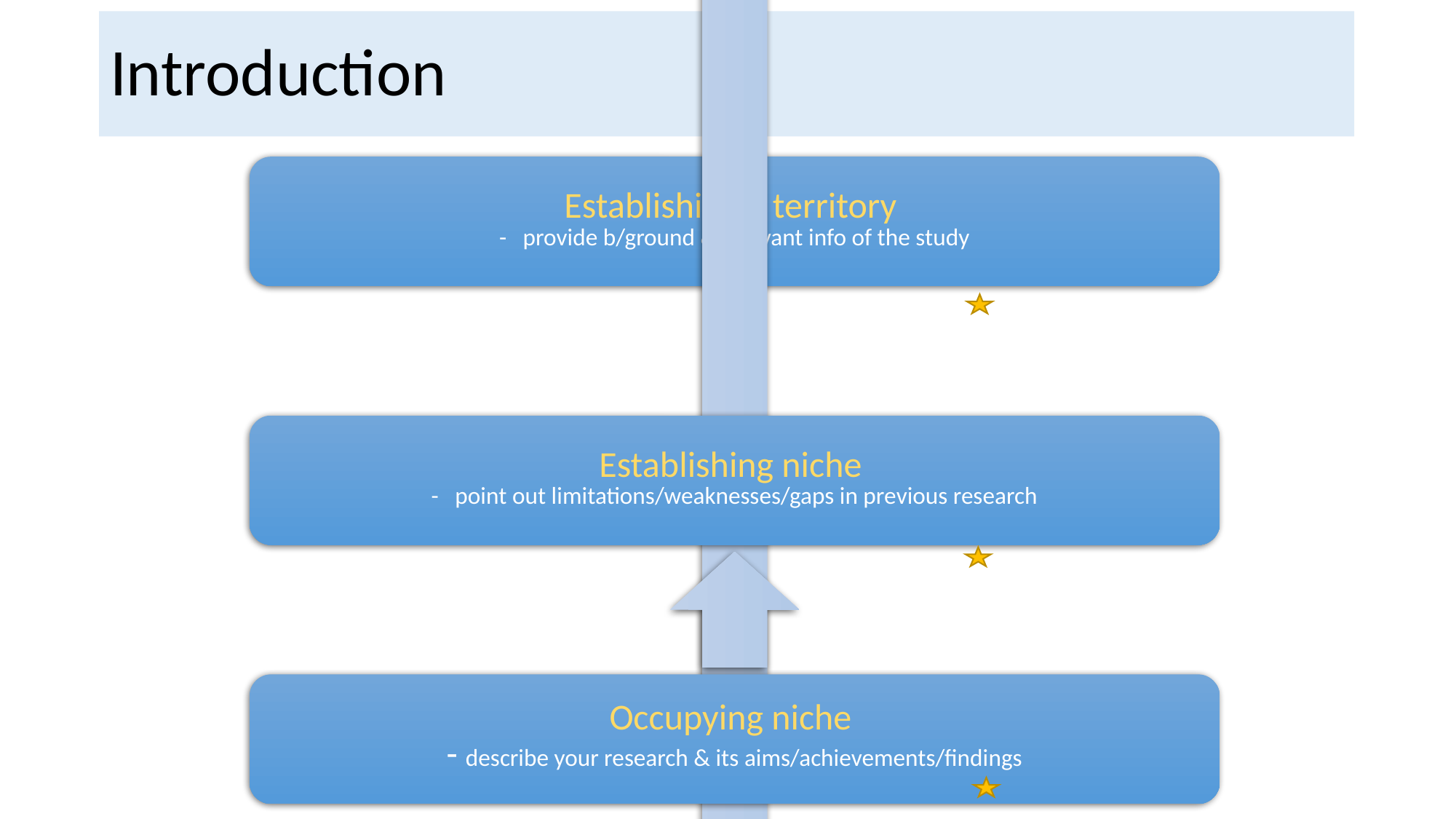

# Introduction
Establishing a territory
-   provide b/ground & relevant info of the study
Establishing niche
-   point out limitations/weaknesses/gaps in previous research
Occupying niche
- describe your research & its aims/achievements/findings